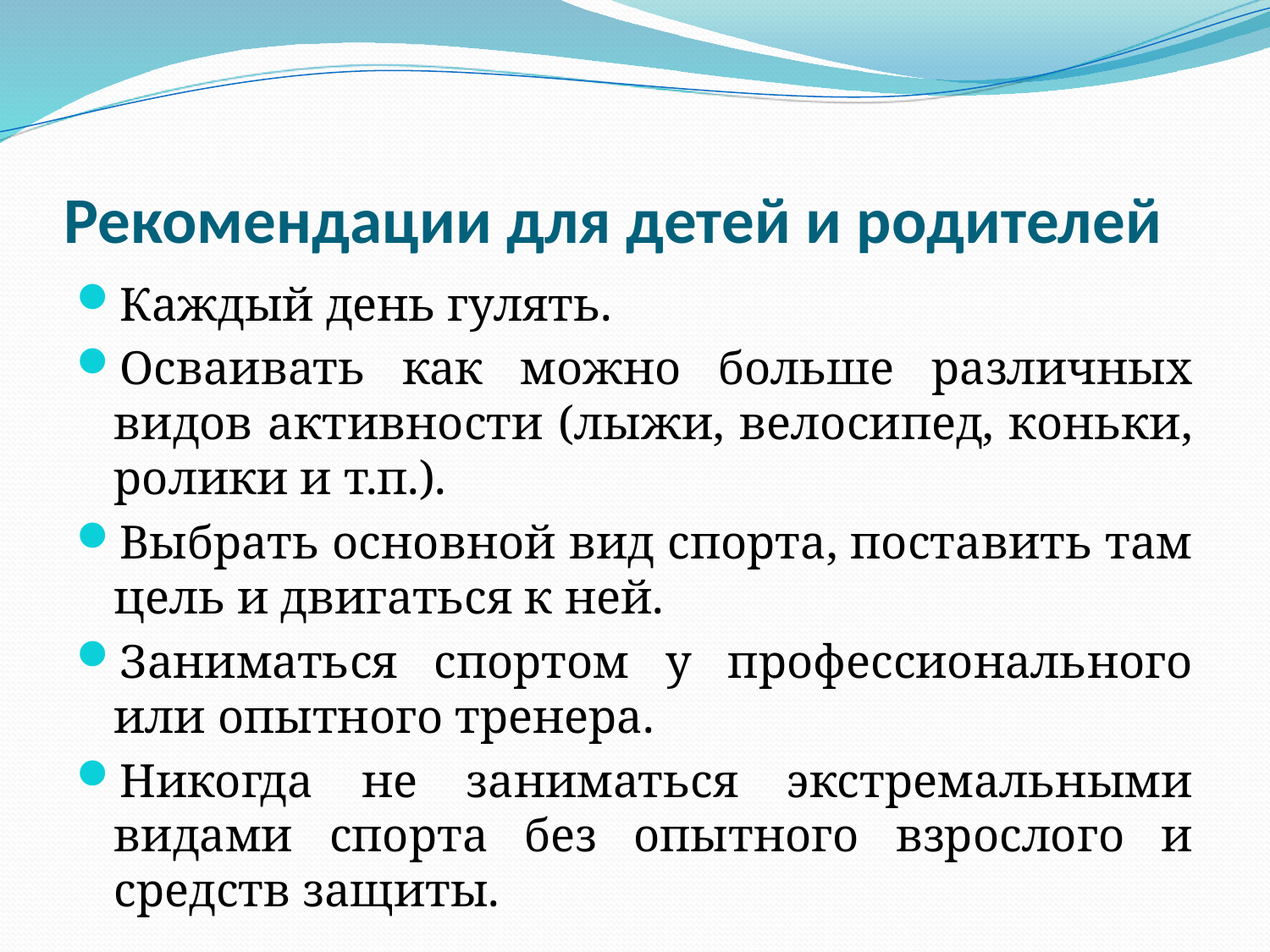

# Рекомендации для детей и родителей
Каждый день гулять.
Осваивать как можно больше различных видов активности (лыжи, велосипед, коньки, ролики и т.п.).
Выбрать основной вид спорта, поставить там цель и двигаться к ней.
Заниматься спортом у профессионального или опытного тренера.
Никогда не заниматься экстремальными видами спорта без опытного взрослого и средств защиты.